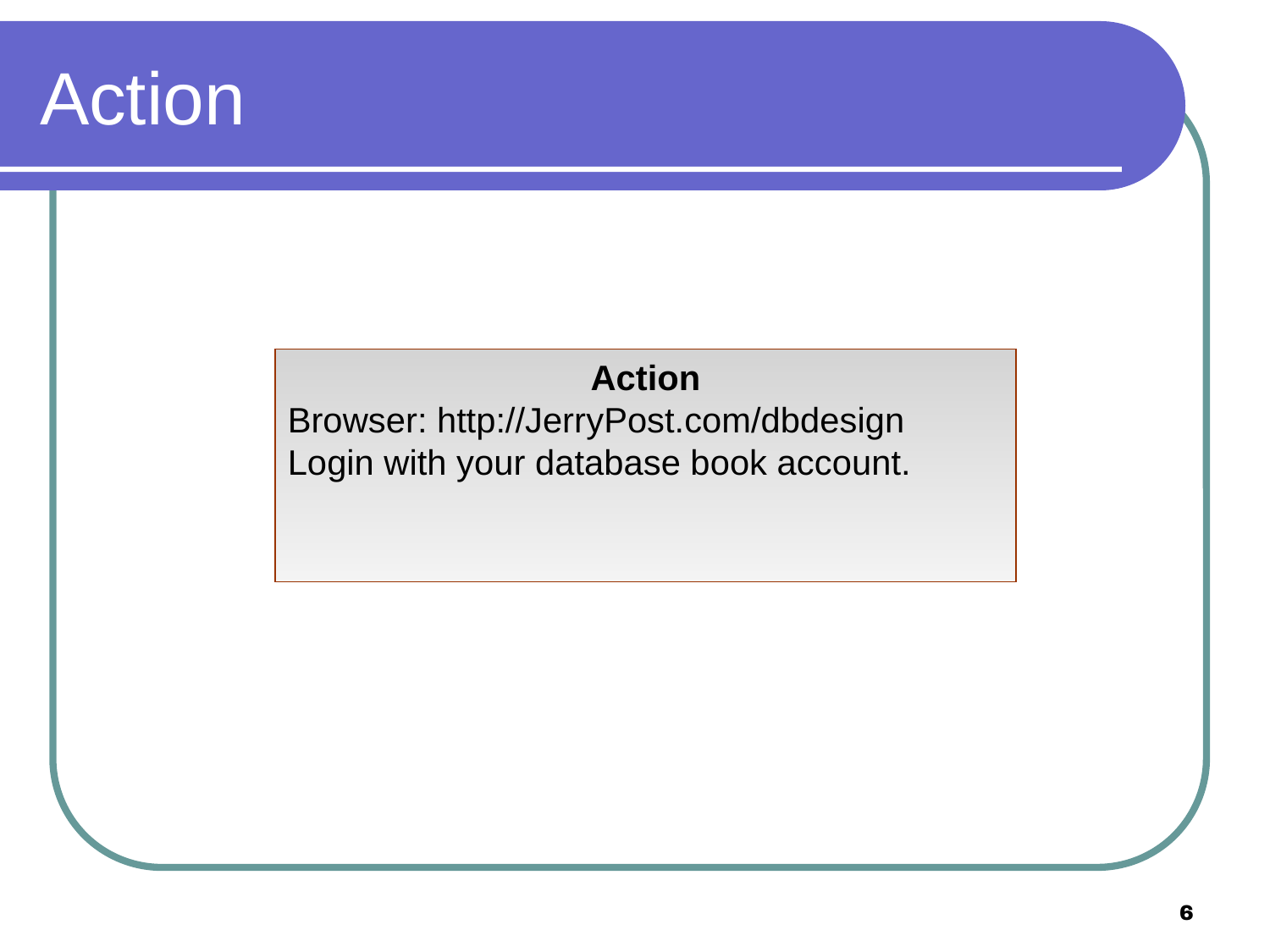

# Action
Action
Browser: http://JerryPost.com/dbdesign
Login with your database book account.
6